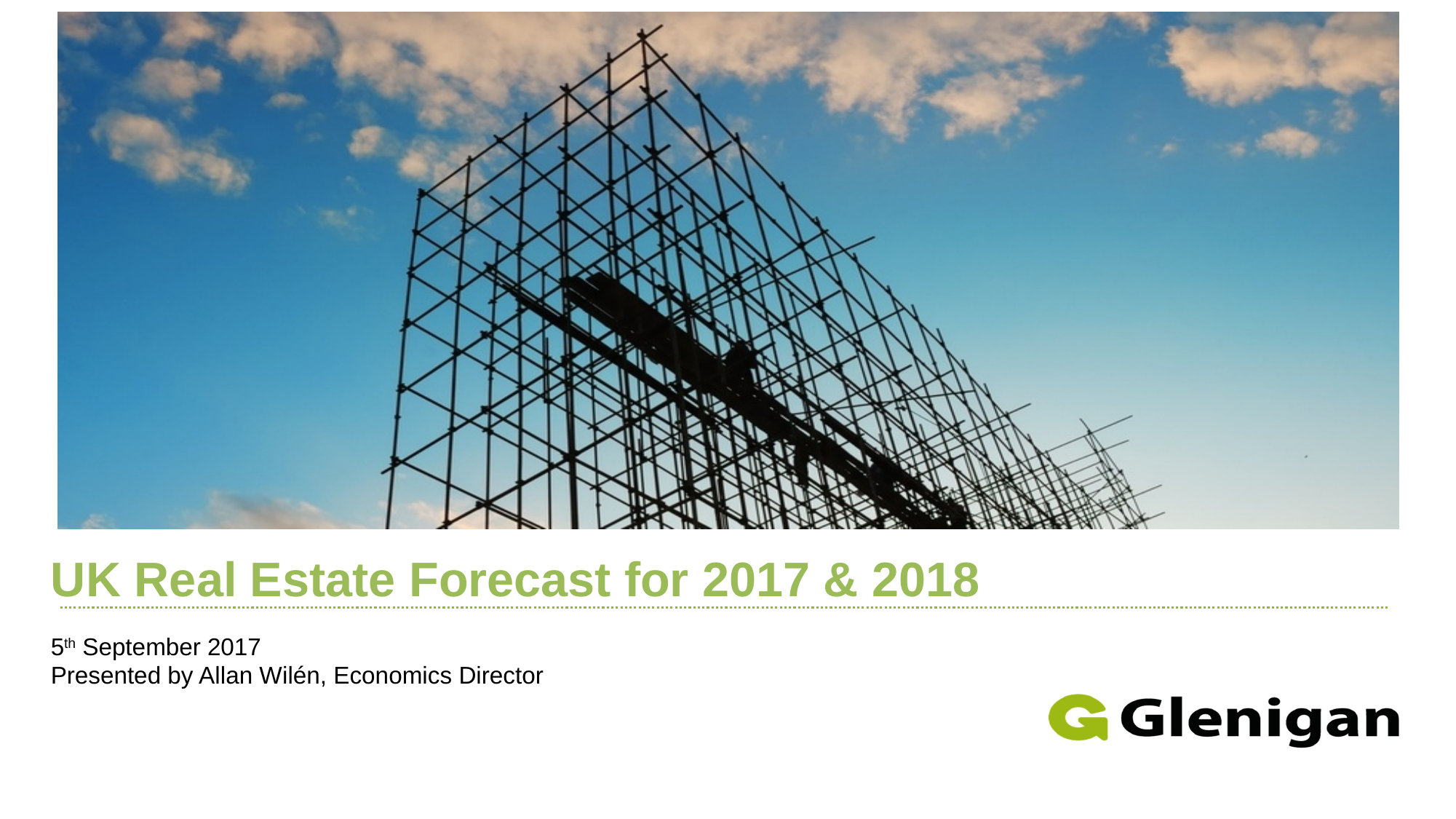

# UK Real Estate Forecast for 2017 & 2018
5th September 2017
Presented by Allan Wilén, Economics Director